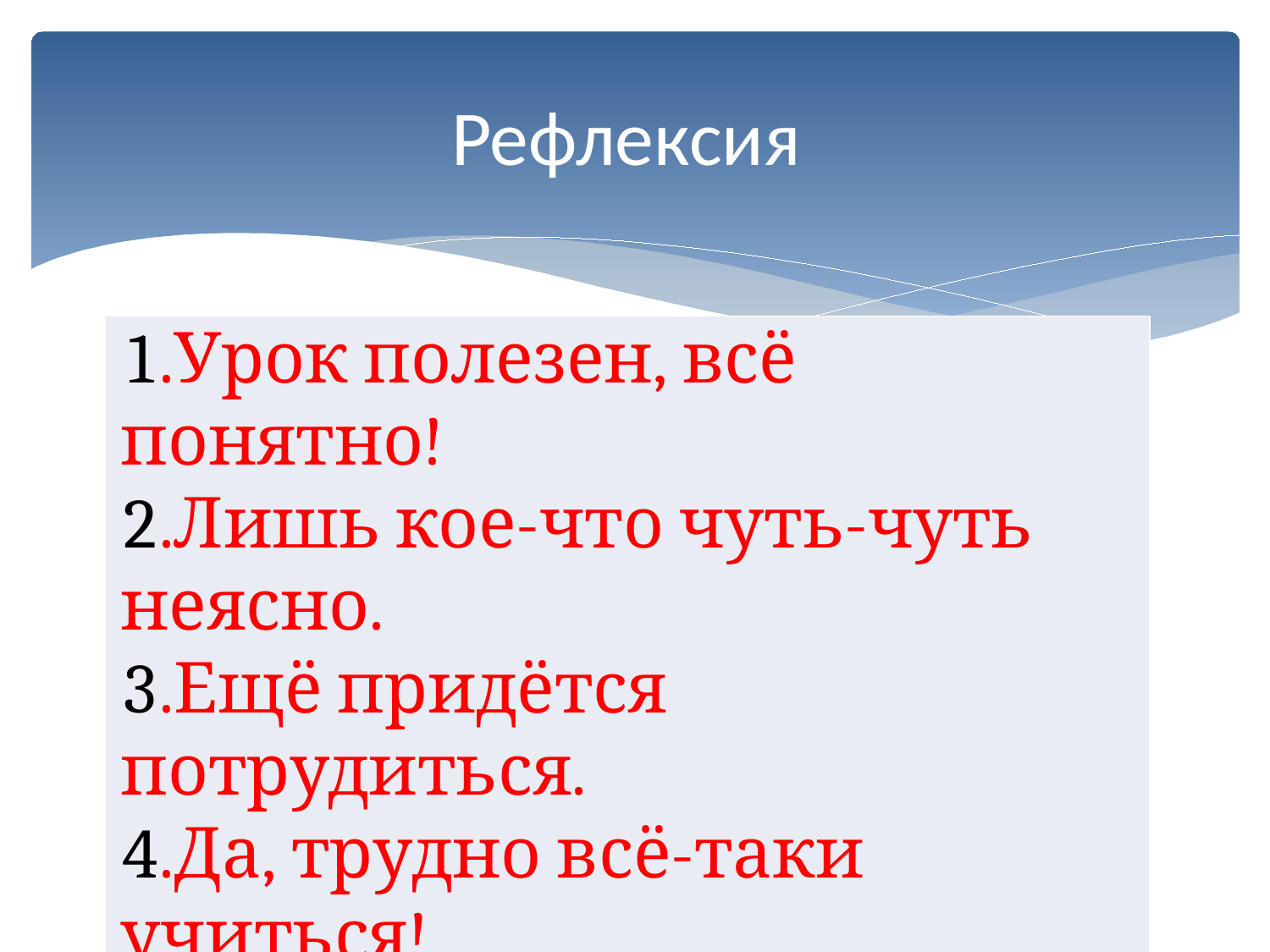

# Рефлексия
| 1.Урок полезен, всё понятно! 2.Лишь кое-что чуть-чуть неясно. 3.Ещё придётся потрудиться. 4.Да, трудно всё-таки учиться! |
| --- |